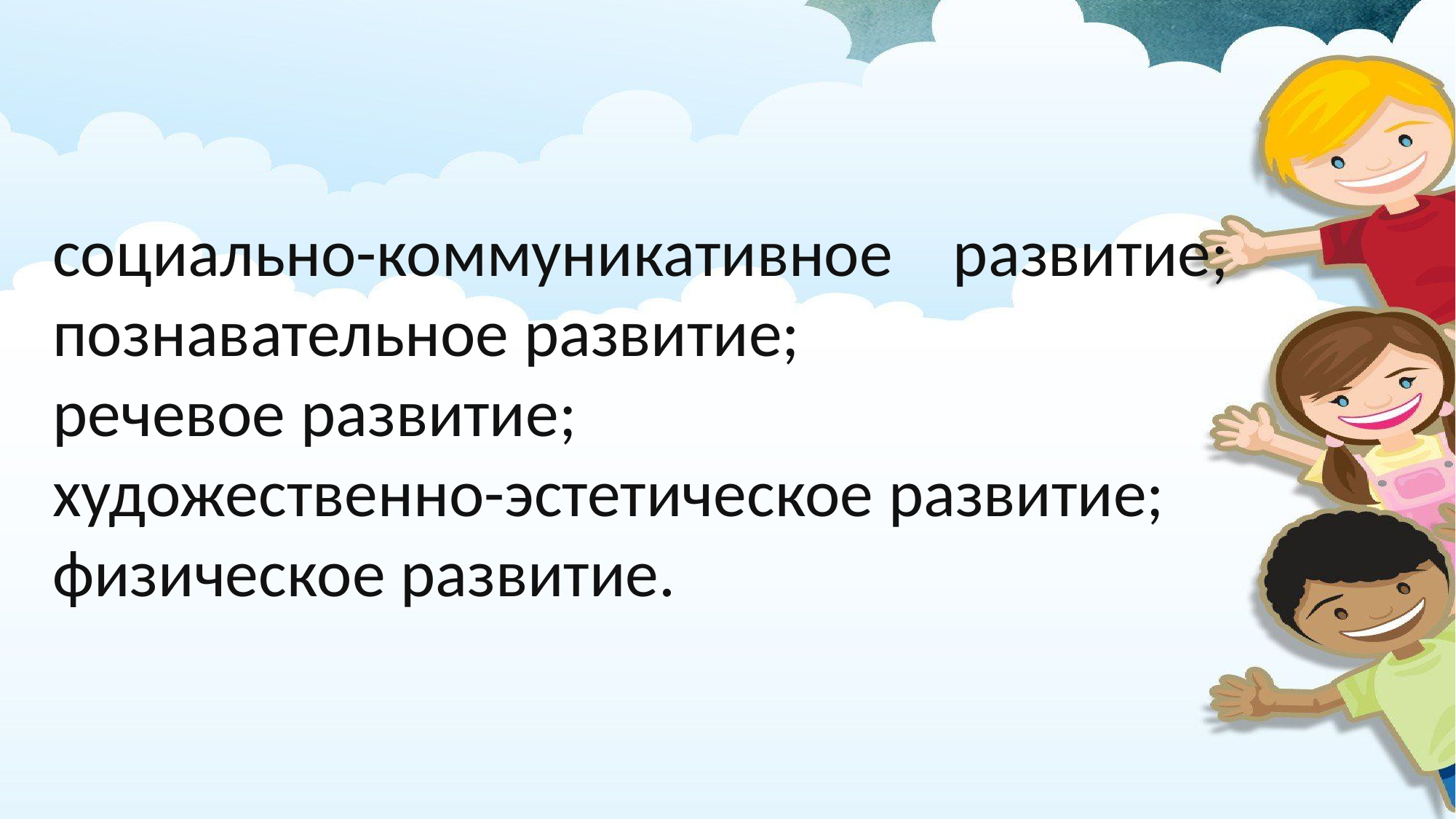

социально-коммуникативное    развитие;
познавательное развитие;
речевое развитие;
художественно-эстетическое развитие;
физическое развитие.